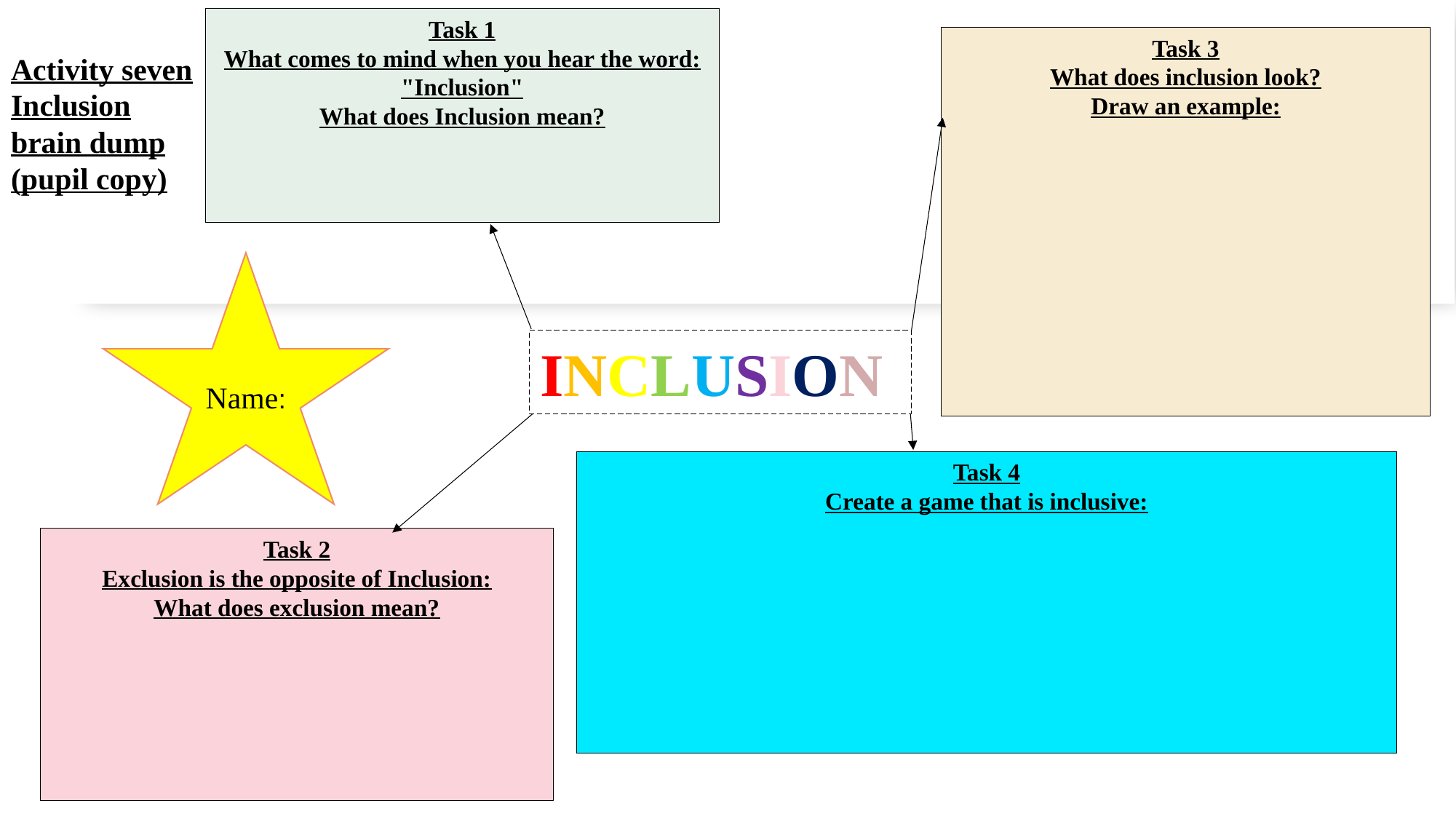

# Activity seven Inclusion brain dump (pupil copy)
Task 1
What comes to mind when you hear the word:
"Inclusion"
What does Inclusion mean?

Task 3
What does inclusion look?
Draw an example:

Name:
INCLUSION
Task 4
Create a game that is inclusive:

Task 2
Exclusion is the opposite of Inclusion:
What does exclusion mean?